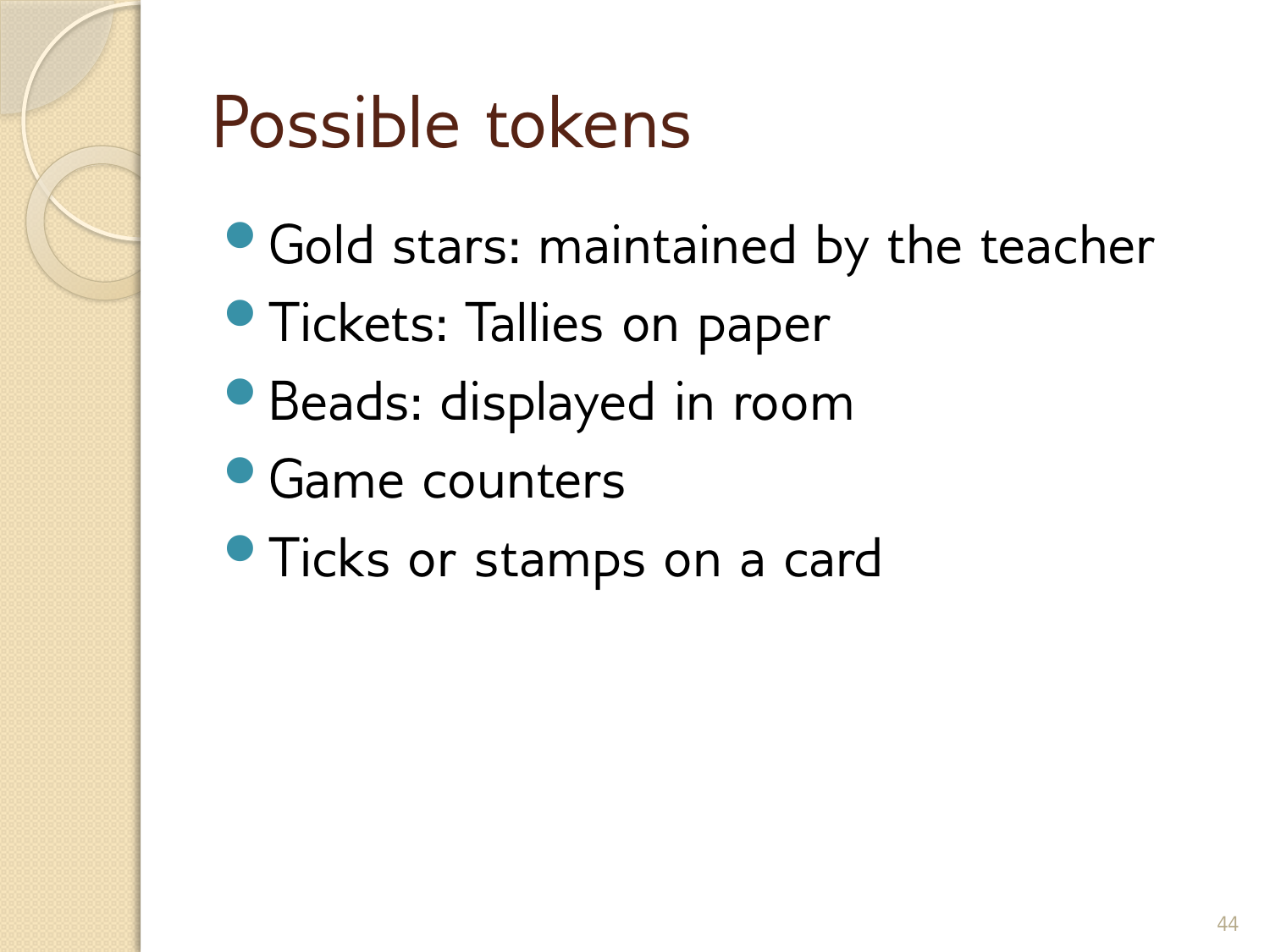

# Possible tokens
Gold stars: maintained by the teacher
Tickets: Tallies on paper
Beads: displayed in room
Game counters
Ticks or stamps on a card
44